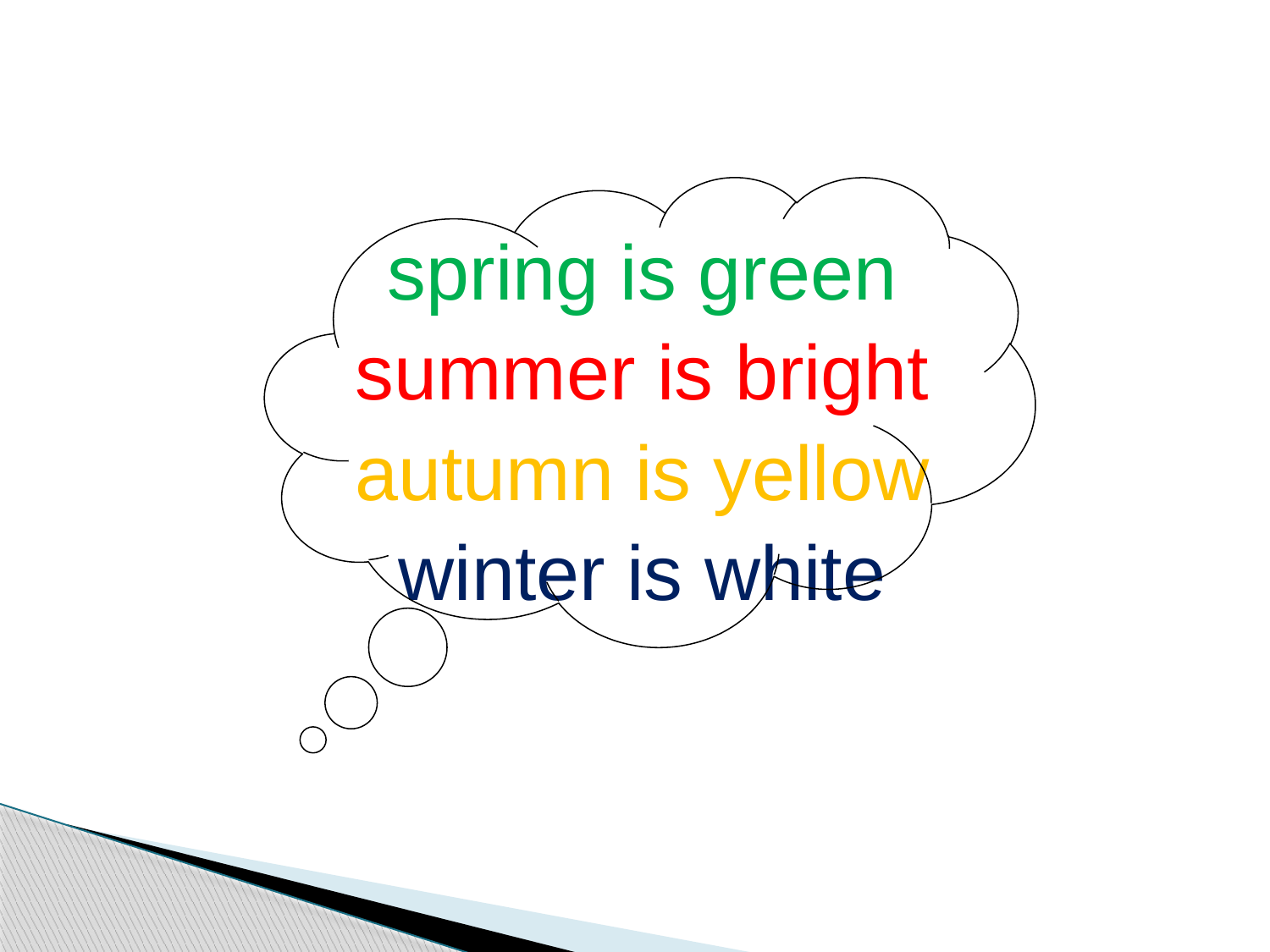

#

spring is green
summer is bright
autumn is yellow
winter is white